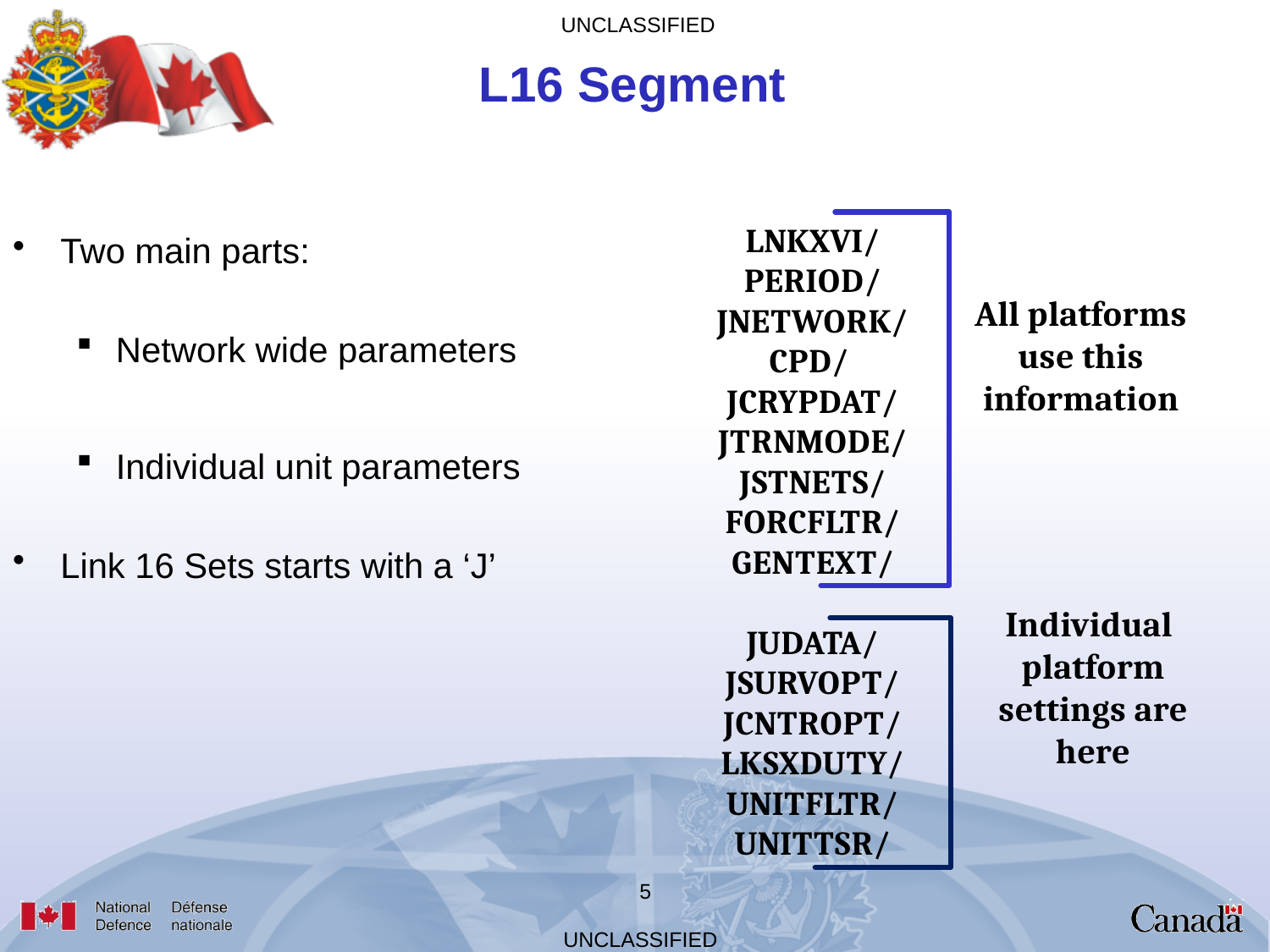

# L16 Segment

LNKXVI/
PERIOD/
JNETWORK/
CPD/
JCRYPDAT/
JTRNMODE/
JSTNETS/
FORCFLTR/
GENTEXT/

JUDATA/
JSURVOPT/
JCNTROPT/
LKSXDUTY/
UNITFLTR/
UNITTSR/

Two main parts:

Network wide parameters

Individual unit parameters

Link 16 Sets starts with a ‘J’

All platforms use this information
Individual
platform settings are here